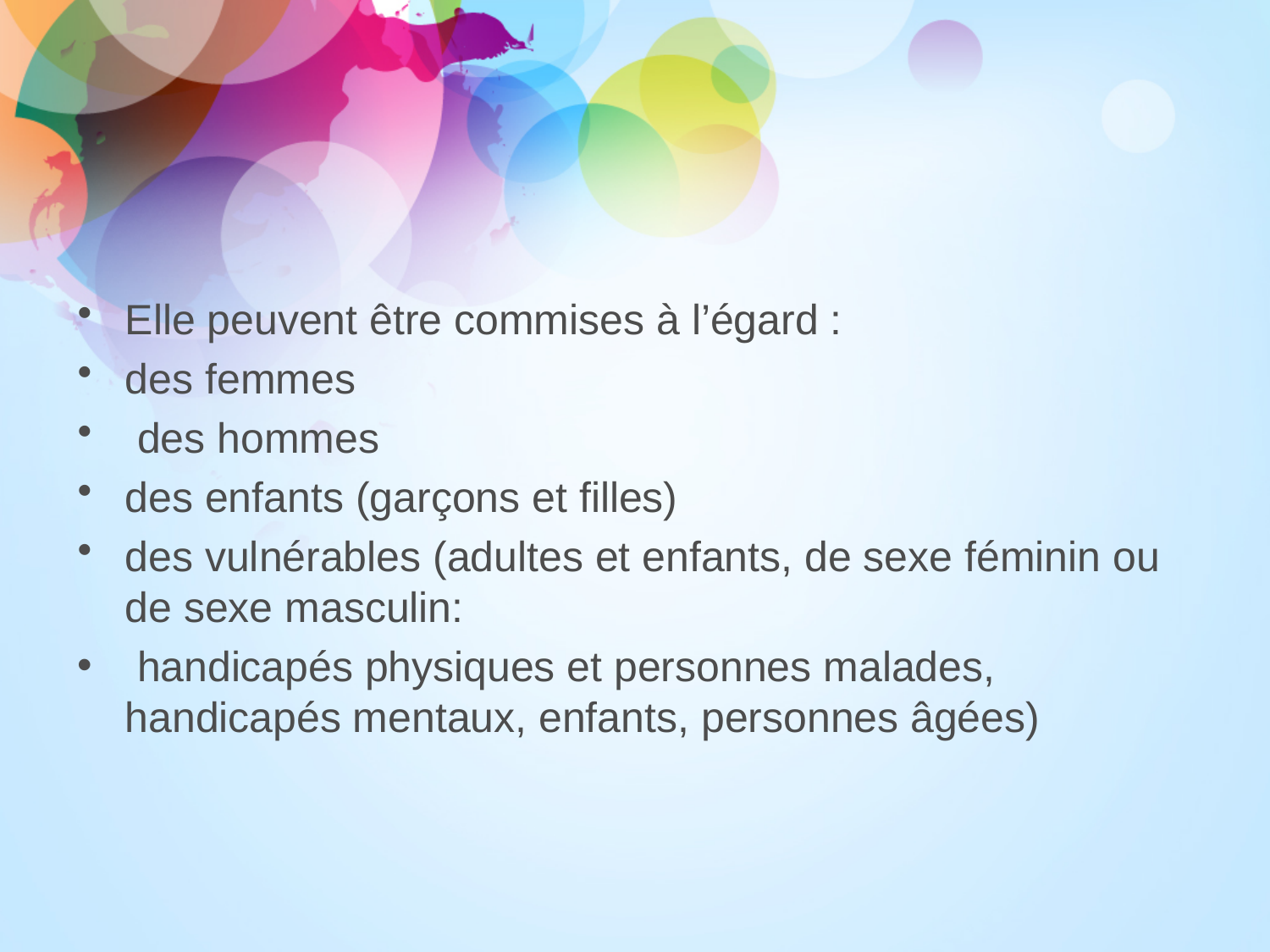

#
Elle peuvent être commises à l’égard :
des femmes
 des hommes
des enfants (garçons et filles)
des vulnérables (adultes et enfants, de sexe féminin ou de sexe masculin:
 handicapés physiques et personnes malades, handicapés mentaux, enfants, personnes âgées)